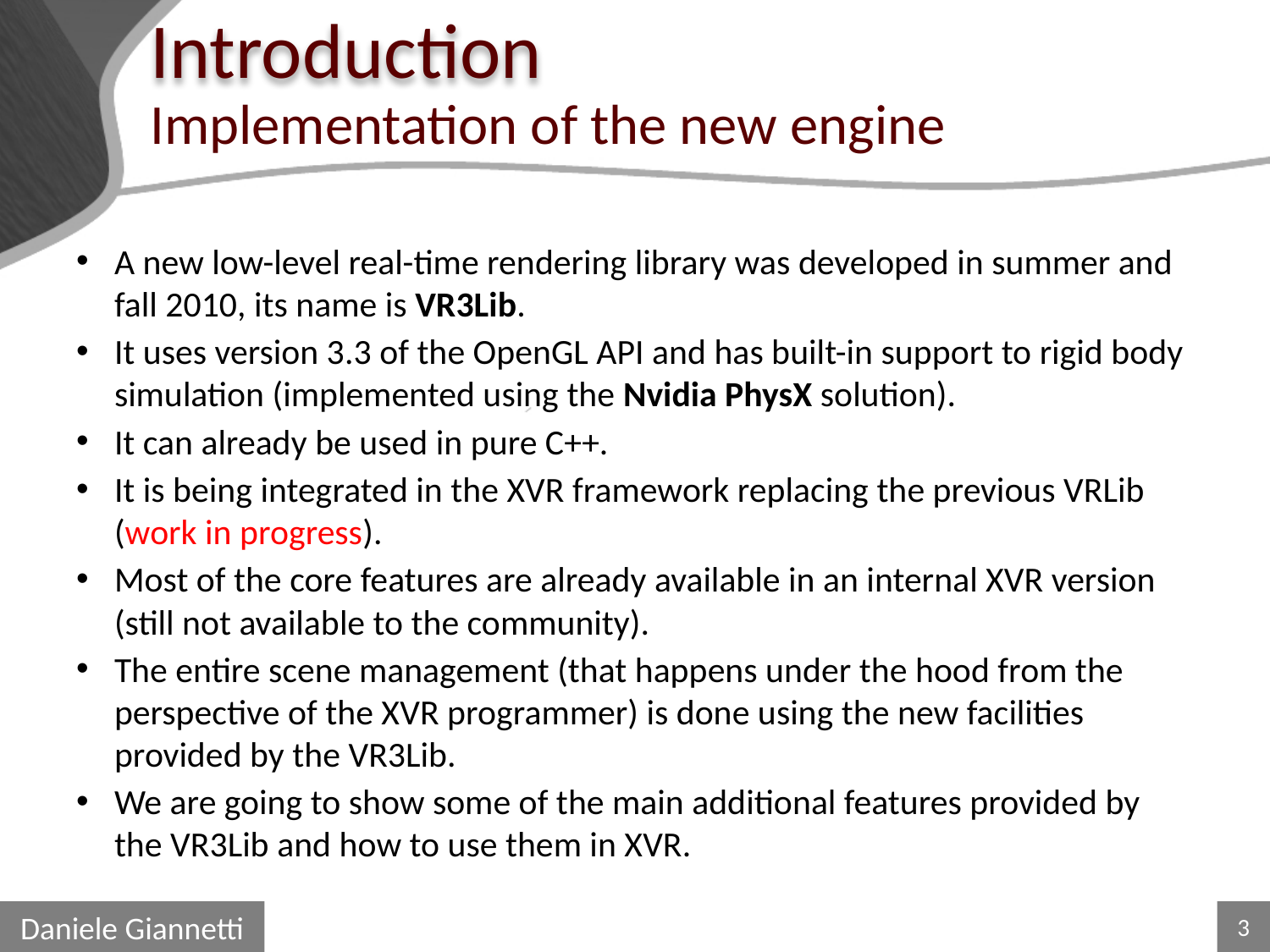

# Introduction
Implementation of the new engine
A new low-level real-time rendering library was developed in summer and fall 2010, its name is VR3Lib.
It uses version 3.3 of the OpenGL API and has built-in support to rigid body simulation (implemented using the Nvidia PhysX solution).
It can already be used in pure C++.
It is being integrated in the XVR framework replacing the previous VRLib (work in progress).
Most of the core features are already available in an internal XVR version (still not available to the community).
The entire scene management (that happens under the hood from the perspective of the XVR programmer) is done using the new facilities provided by the VR3Lib.
We are going to show some of the main additional features provided by the VR3Lib and how to use them in XVR.
Daniele Giannetti
3